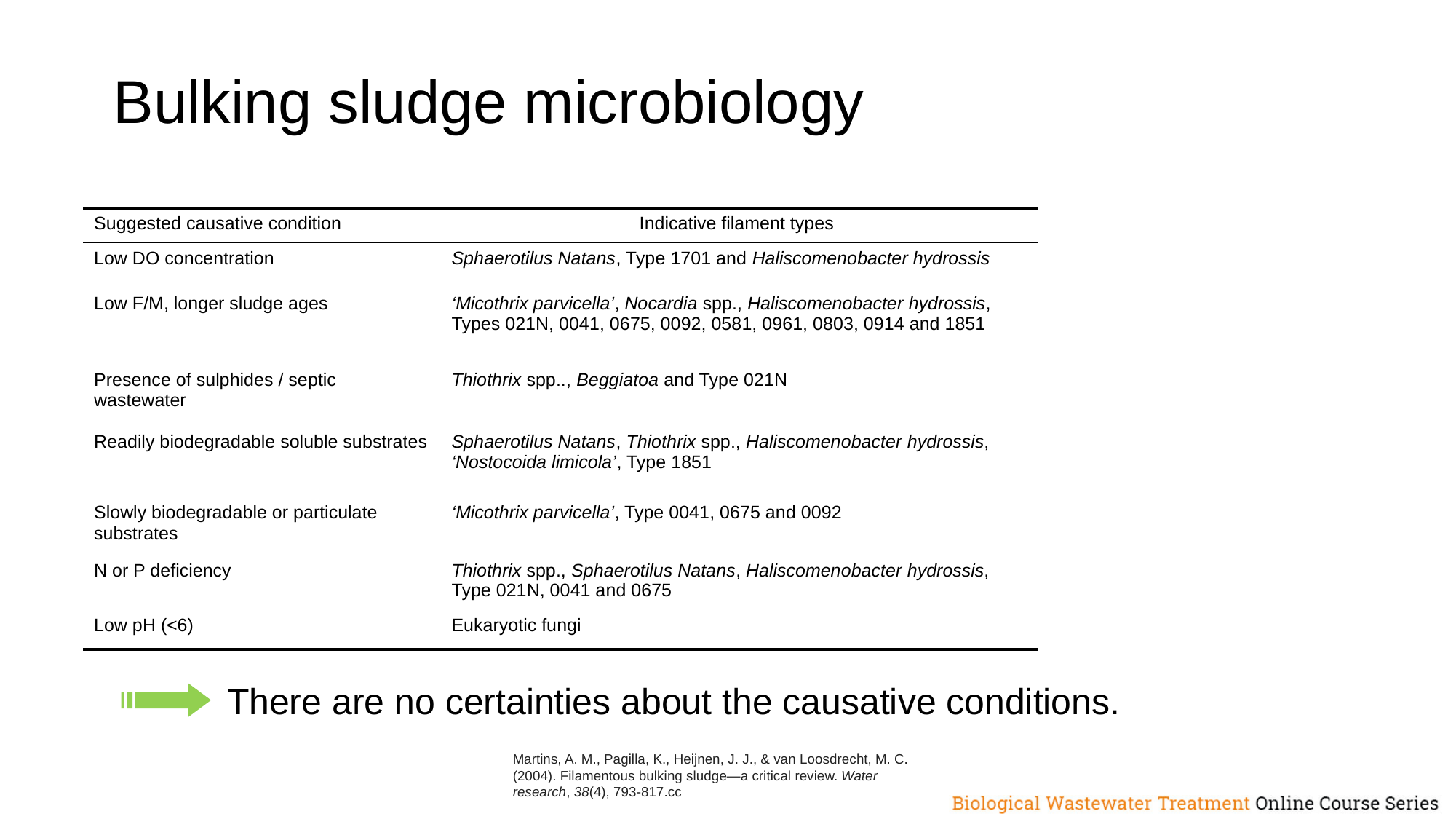

Bulking sludge microbiology
| Suggested causative condition | Indicative filament types |
| --- | --- |
| Low DO concentration | Sphaerotilus Natans, Type 1701 and Haliscomenobacter hydrossis |
| Low F/M, longer sludge ages | ‘Micothrix parvicella’, Nocardia spp., Haliscomenobacter hydrossis, Types 021N, 0041, 0675, 0092, 0581, 0961, 0803, 0914 and 1851 |
| Presence of sulphides / septic wastewater | Thiothrix spp.., Beggiatoa and Type 021N |
| Readily biodegradable soluble substrates | Sphaerotilus Natans, Thiothrix spp., Haliscomenobacter hydrossis, ‘Nostocoida limicola’, Type 1851 |
| Slowly biodegradable or particulate substrates | ‘Micothrix parvicella’, Type 0041, 0675 and 0092 |
| N or P deficiency | Thiothrix spp., Sphaerotilus Natans, Haliscomenobacter hydrossis, Type 021N, 0041 and 0675 |
| Low pH (<6) | Eukaryotic fungi |
There are no certainties about the causative conditions.

Martins, A. M., Pagilla, K., Heijnen, J. J., & van Loosdrecht, M. C. (2004). Filamentous bulking sludge—a critical review. Water research, 38(4), 793-817.cc